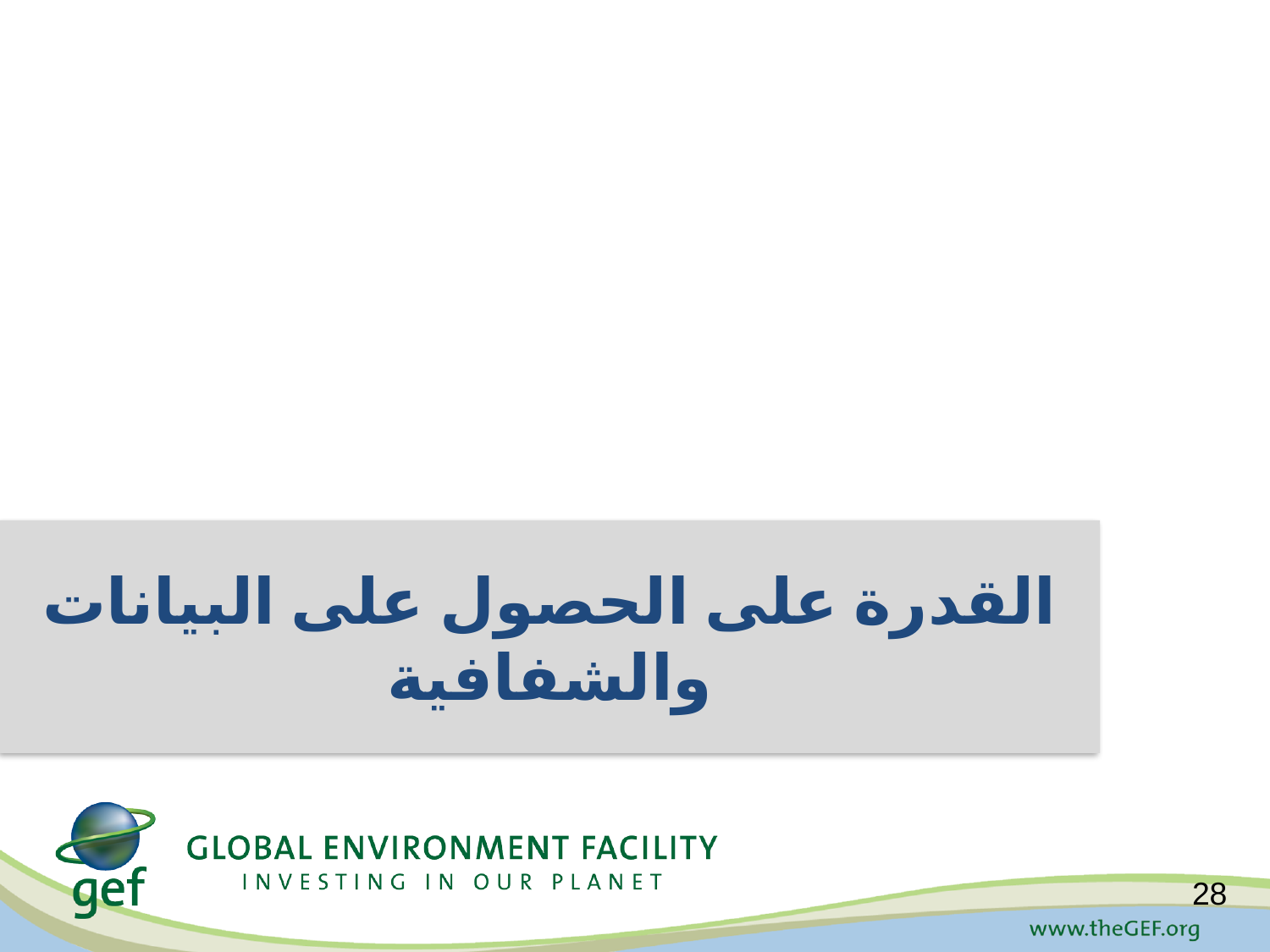

#

Reporting, Data Access & Transparency
القدرة على الحصول على البيانات والشفافية
28